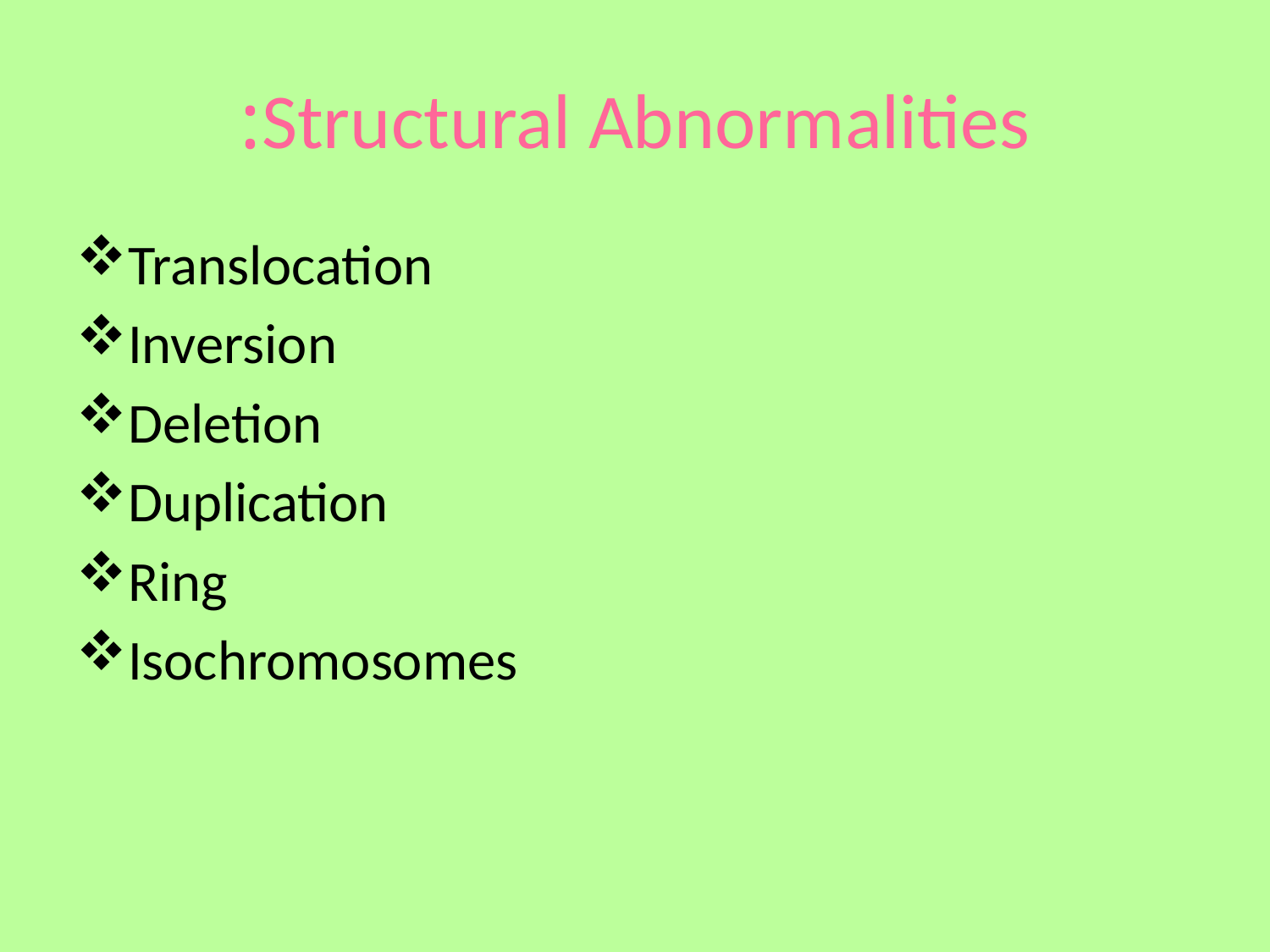

# Structural Abnormalities:
Translocation
Inversion
Deletion
Duplication
Ring
Isochromosomes